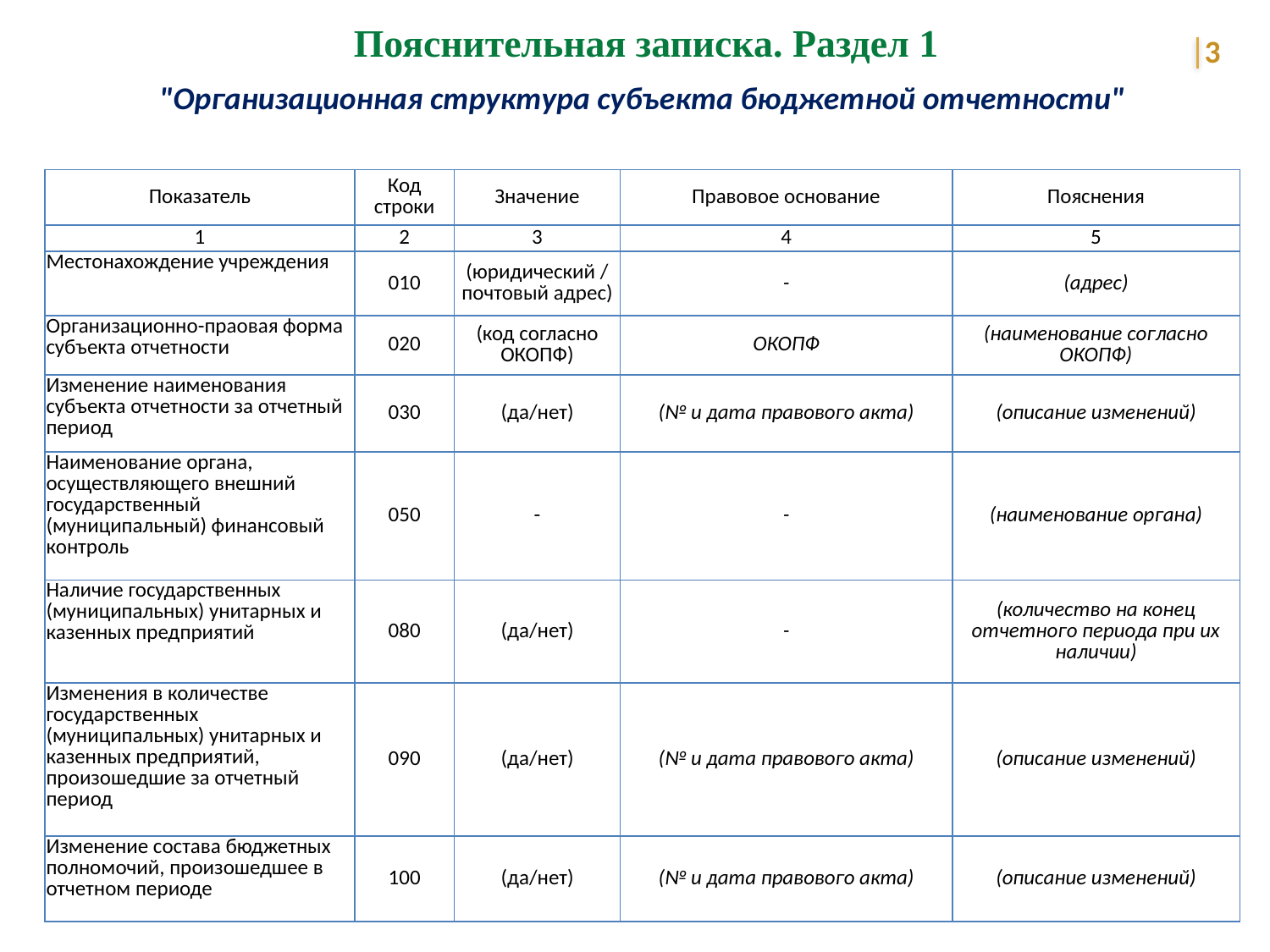

Пояснительная записка. Раздел 1
3
"Организационная структура субъекта бюджетной отчетности"
| Показатель | Код строки | Значение | Правовое основание | Пояснения |
| --- | --- | --- | --- | --- |
| 1 | 2 | 3 | 4 | 5 |
| Местонахождение учреждения | 010 | (юридический / почтовый адрес) | - | (адрес) |
| Организационно-праовая форма субъекта отчетности | 020 | (код согласно ОКОПФ) | ОКОПФ | (наименование согласно ОКОПФ) |
| Изменение наименования субъекта отчетности за отчетный период | 030 | (да/нет) | (№ и дата правового акта) | (описание изменений) |
| Наименование органа, осуществляющего внешний государственный (муниципальный) финансовый контроль | 050 | - | - | (наименование органа) |
| Наличие государственных (муниципальных) унитарных и казенных предприятий | 080 | (да/нет) | - | (количество на конец отчетного периода при их наличии) |
| Изменения в количестве государственных (муниципальных) унитарных и казенных предприятий, произошедшие за отчетный период | 090 | (да/нет) | (№ и дата правового акта) | (описание изменений) |
| Изменение состава бюджетных полномочий, произошедшее в отчетном периоде | 100 | (да/нет) | (№ и дата правового акта) | (описание изменений) |